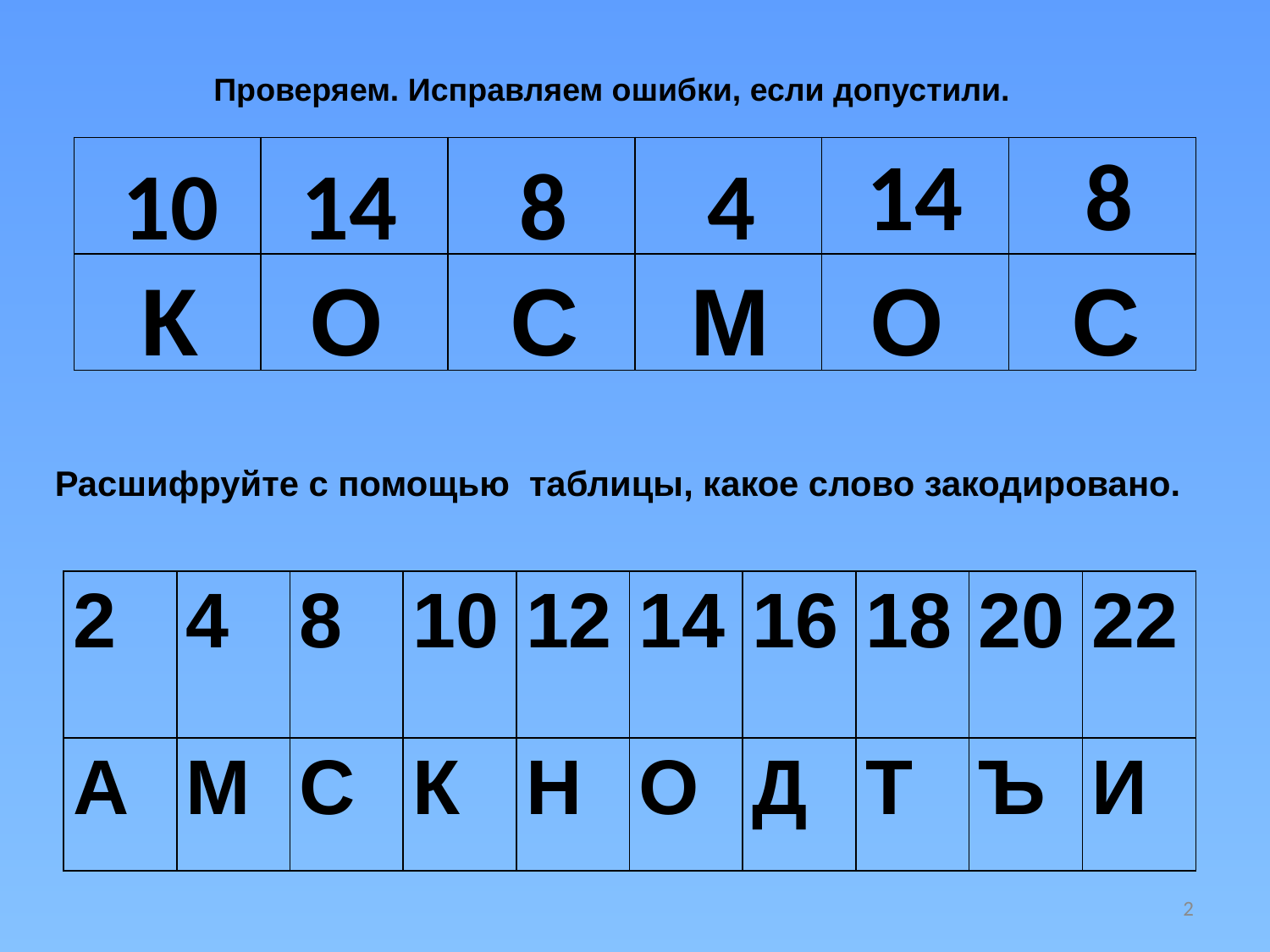

Проверяем. Исправляем ошибки, если допустили.
14
8
|  |  |  |  |  |  |
| --- | --- | --- | --- | --- | --- |
|  |  |  |  |  |  |
10
14
8
4
К
О
С
М
О
С
Расшифруйте с помощью  таблицы, какое слово закодировано.
| 2 | 4 | 8 | 10 | 12 | 14 | 16 | 18 | 20 | 22 |
| --- | --- | --- | --- | --- | --- | --- | --- | --- | --- |
| А | М | С | К | Н | О | Д | Т | Ъ | И |
2